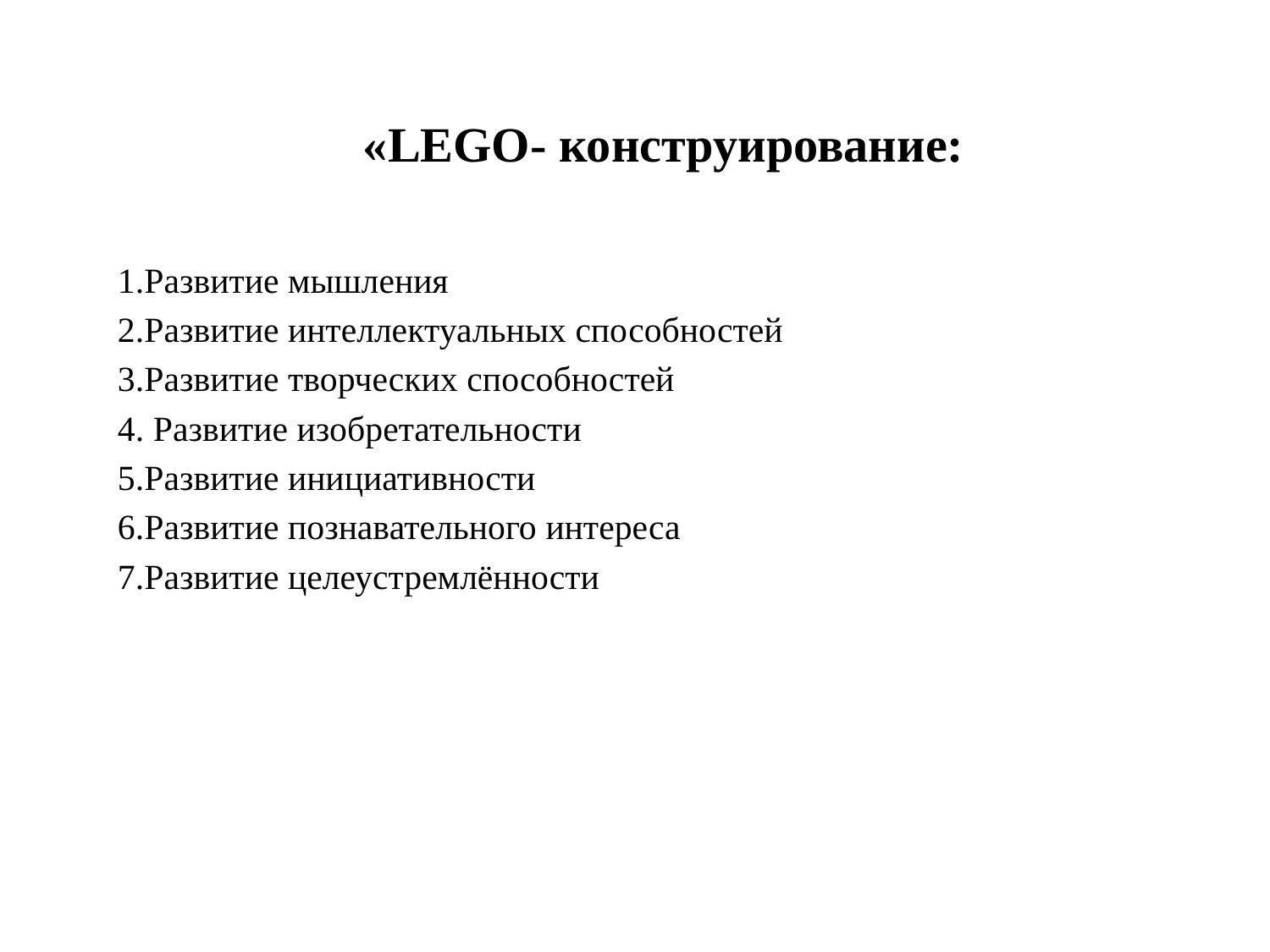

«LEGO- конструирование:

1.Развитие мышления
2.Развитие интеллектуальных способностей
3.Развитие творческих способностей
4. Развитие изобретательности
5.Развитие инициативности
6.Развитие познавательного интереса
7.Развитие целеустремлённости